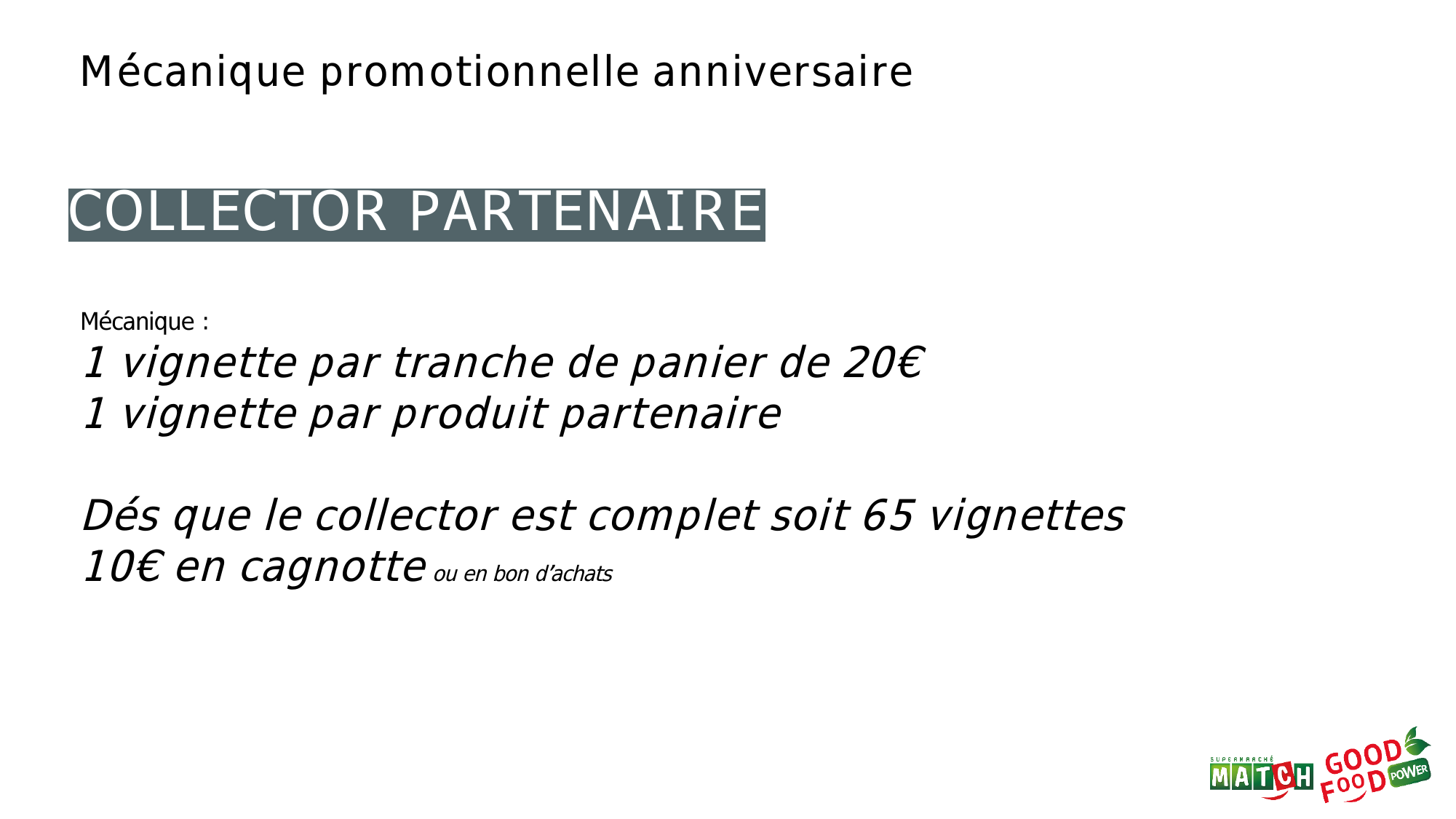

Mécanique promotionnelle anniversaire
COLLECTOR PARTENAIRE
Mécanique :
1 vignette par tranche de panier de 20€
1 vignette par produit partenaire

Dés que le collector est complet soit 65 vignettes
10€ en cagnotte ou en bon d’achats